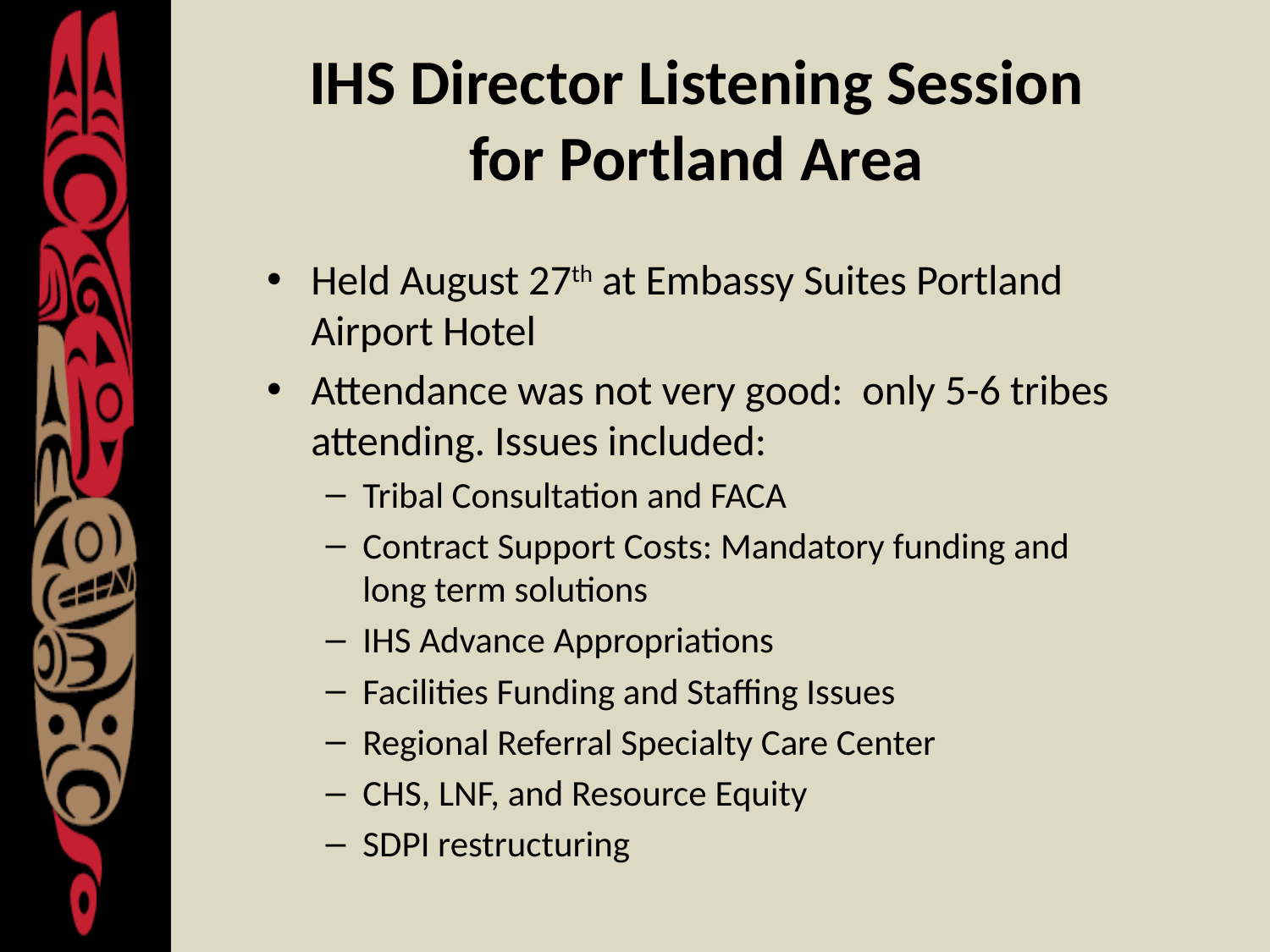

# IHS Director Listening Session for Portland Area
Held August 27th at Embassy Suites Portland Airport Hotel
Attendance was not very good:  only 5-6 tribes attending. Issues included:
Tribal Consultation and FACA
Contract Support Costs: Mandatory funding and long term solutions
IHS Advance Appropriations
Facilities Funding and Staffing Issues
Regional Referral Specialty Care Center
CHS, LNF, and Resource Equity
SDPI restructuring